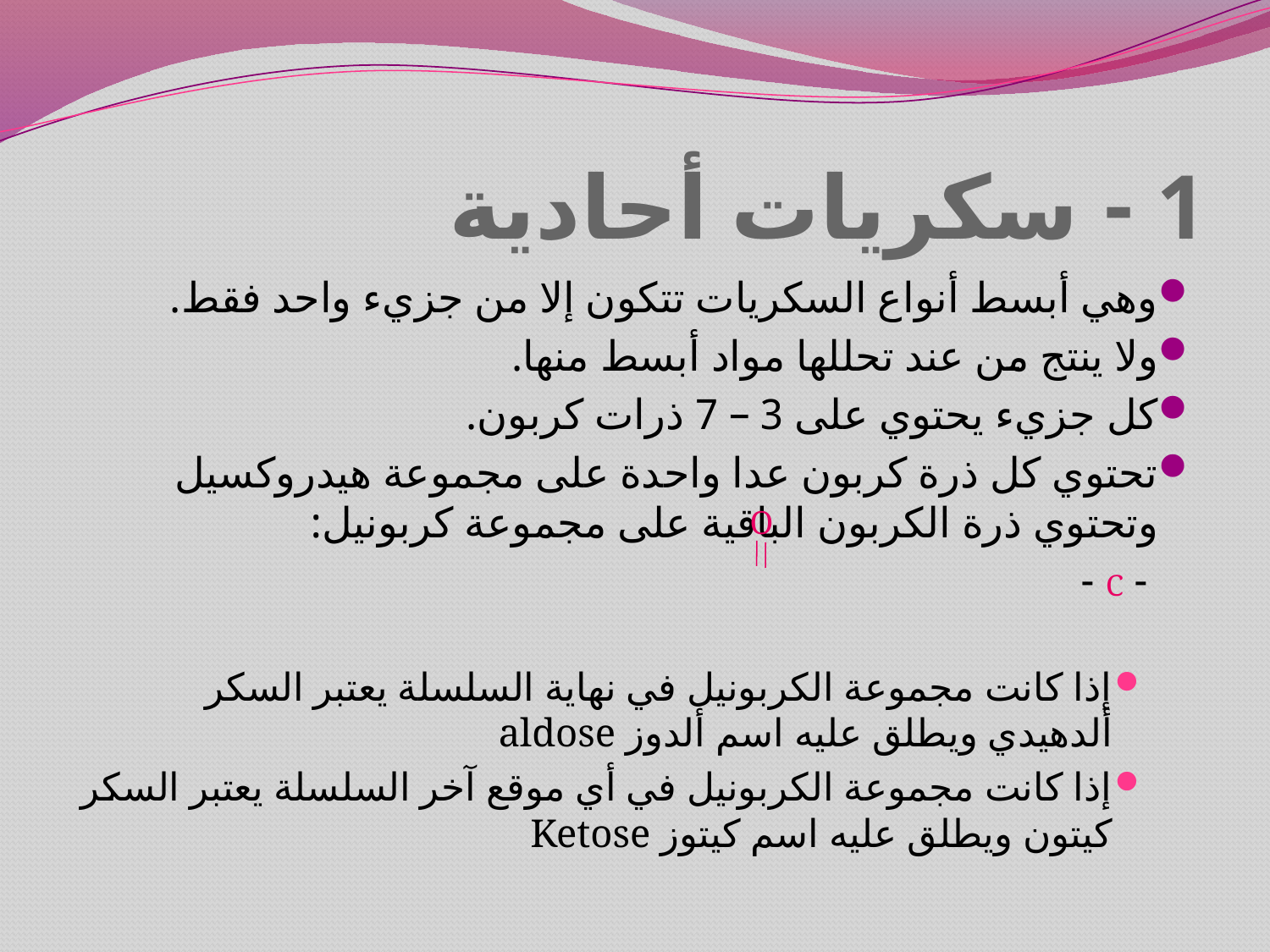

# 1 - سكريات أحادية
وهي أبسط أنواع السكريات تتكون إلا من جزيء واحد فقط.
ولا ينتج من عند تحللها مواد أبسط منها.
كل جزيء يحتوي على 3 – 7 ذرات كربون.
تحتوي كل ذرة كربون عدا واحدة على مجموعة هيدروكسيل وتحتوي ذرة الكربون الباقية على مجموعة كربونيل:
				 - C -
إذا كانت مجموعة الكربونيل في نهاية السلسلة يعتبر السكر ألدهيدي ويطلق عليه اسم ألدوز aldose
إذا كانت مجموعة الكربونيل في أي موقع آخر السلسلة يعتبر السكر كيتون ويطلق عليه اسم كيتوز Ketose
O